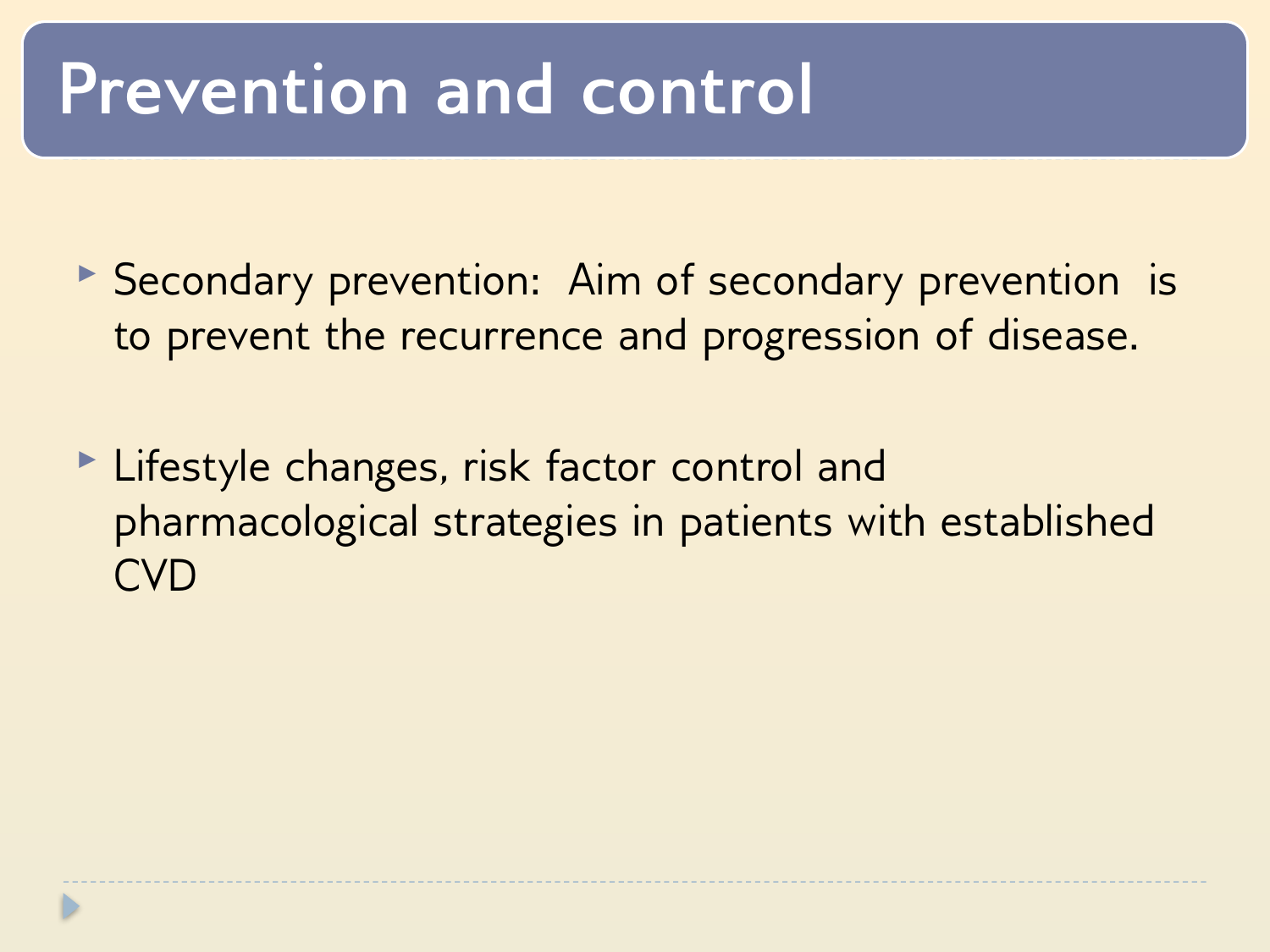

Prevention and control
Secondary prevention:  Aim of secondary prevention  is to prevent the recurrence and progression of disease.

Lifestyle changes, risk factor control and pharmacological strategies in patients with established CVD